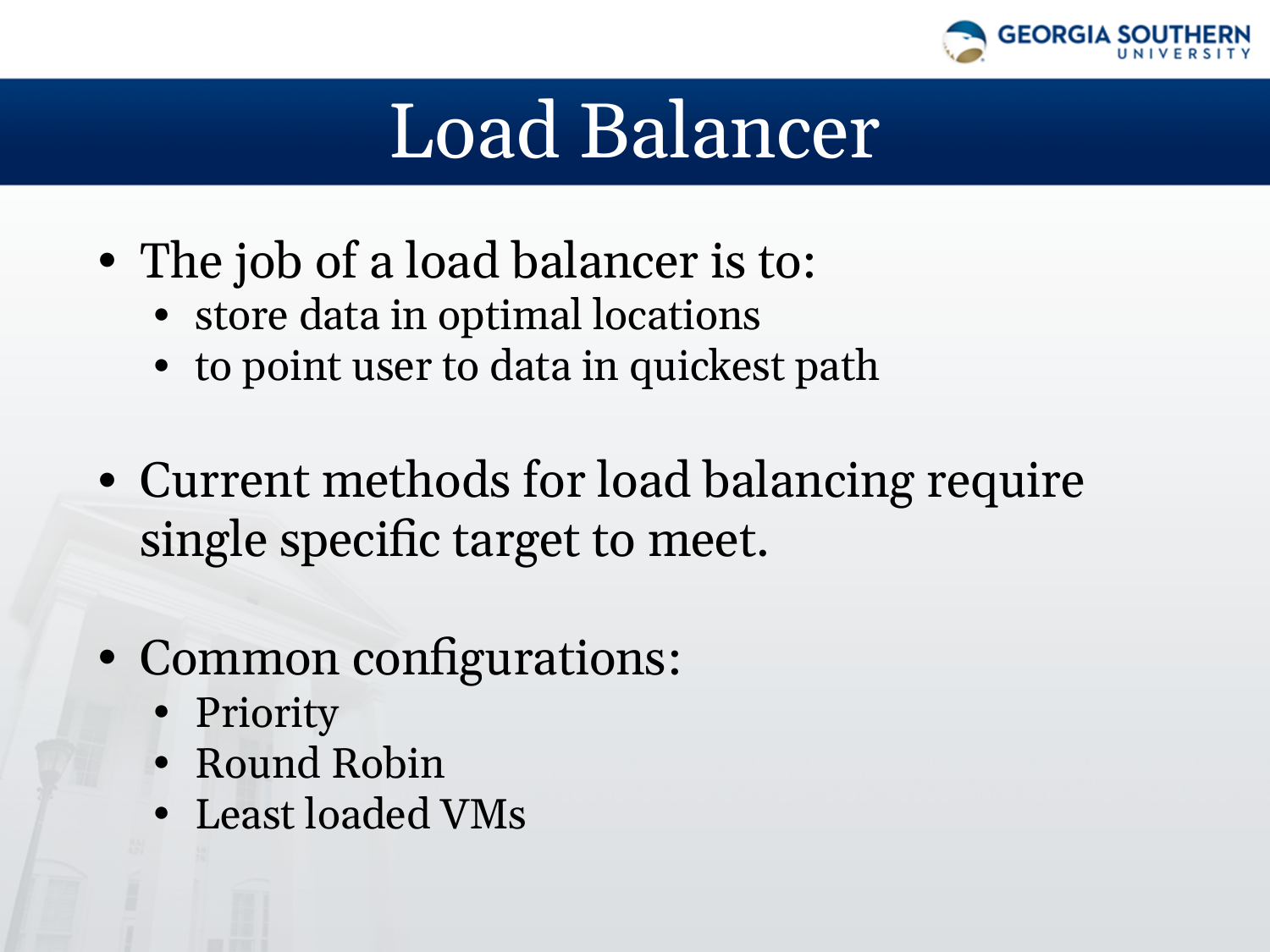

# Load Balancer
The job of a load balancer is to:
store data in optimal locations
to point user to data in quickest path

Current methods for load balancing require single specific target to meet.

Common configurations:
Priority
Round Robin
Least loaded VMs